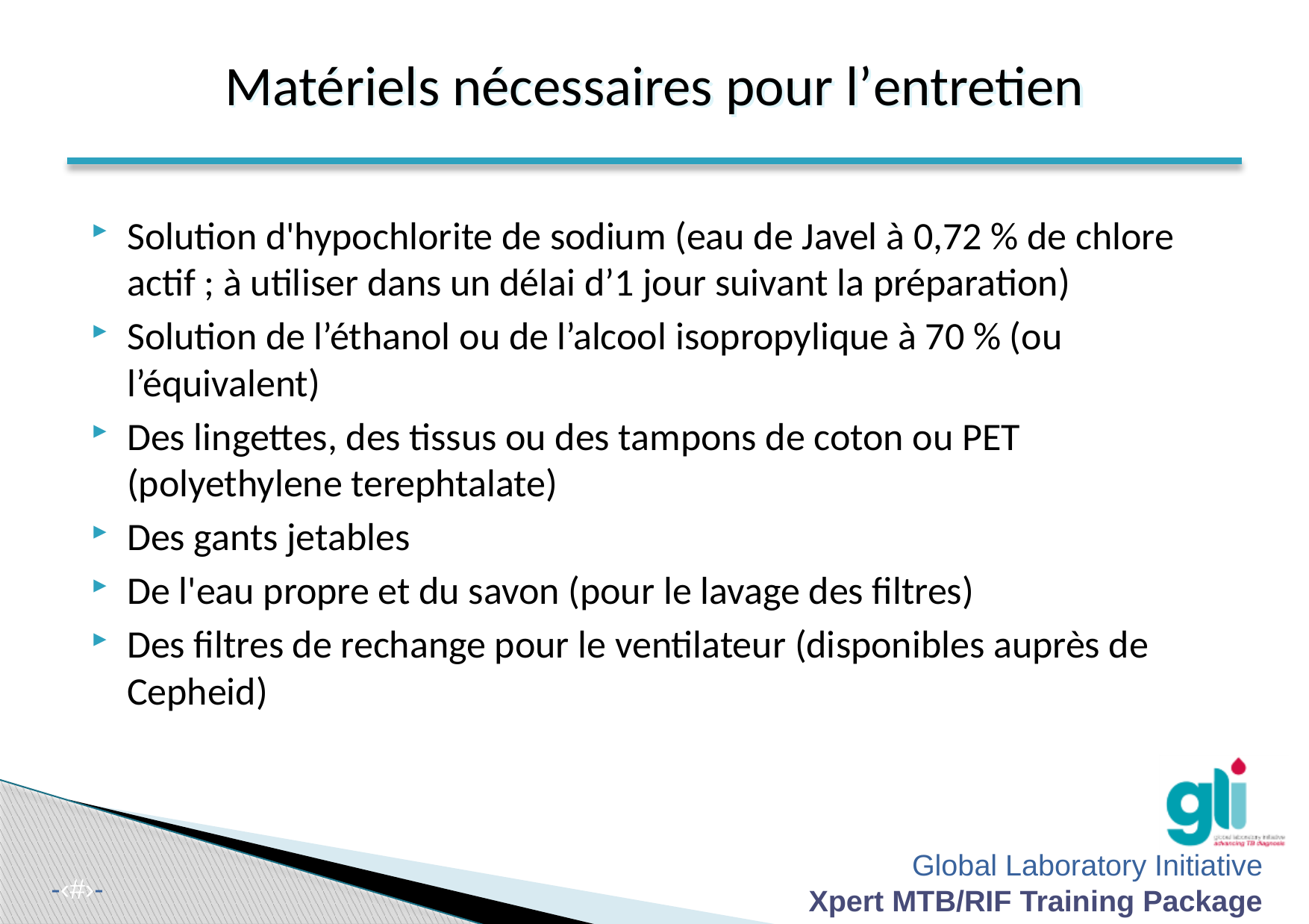

Matériels nécessaires pour l’entretien
Solution d'hypochlorite de sodium (eau de Javel à 0,72 % de chlore actif ; à utiliser dans un délai d’1 jour suivant la préparation)
Solution de l’éthanol ou de l’alcool isopropylique à 70 % (ou l’équivalent)
Des lingettes, des tissus ou des tampons de coton ou PET (polyethylene terephtalate)
Des gants jetables
De l'eau propre et du savon (pour le lavage des filtres)
Des filtres de rechange pour le ventilateur (disponibles auprès de Cepheid)